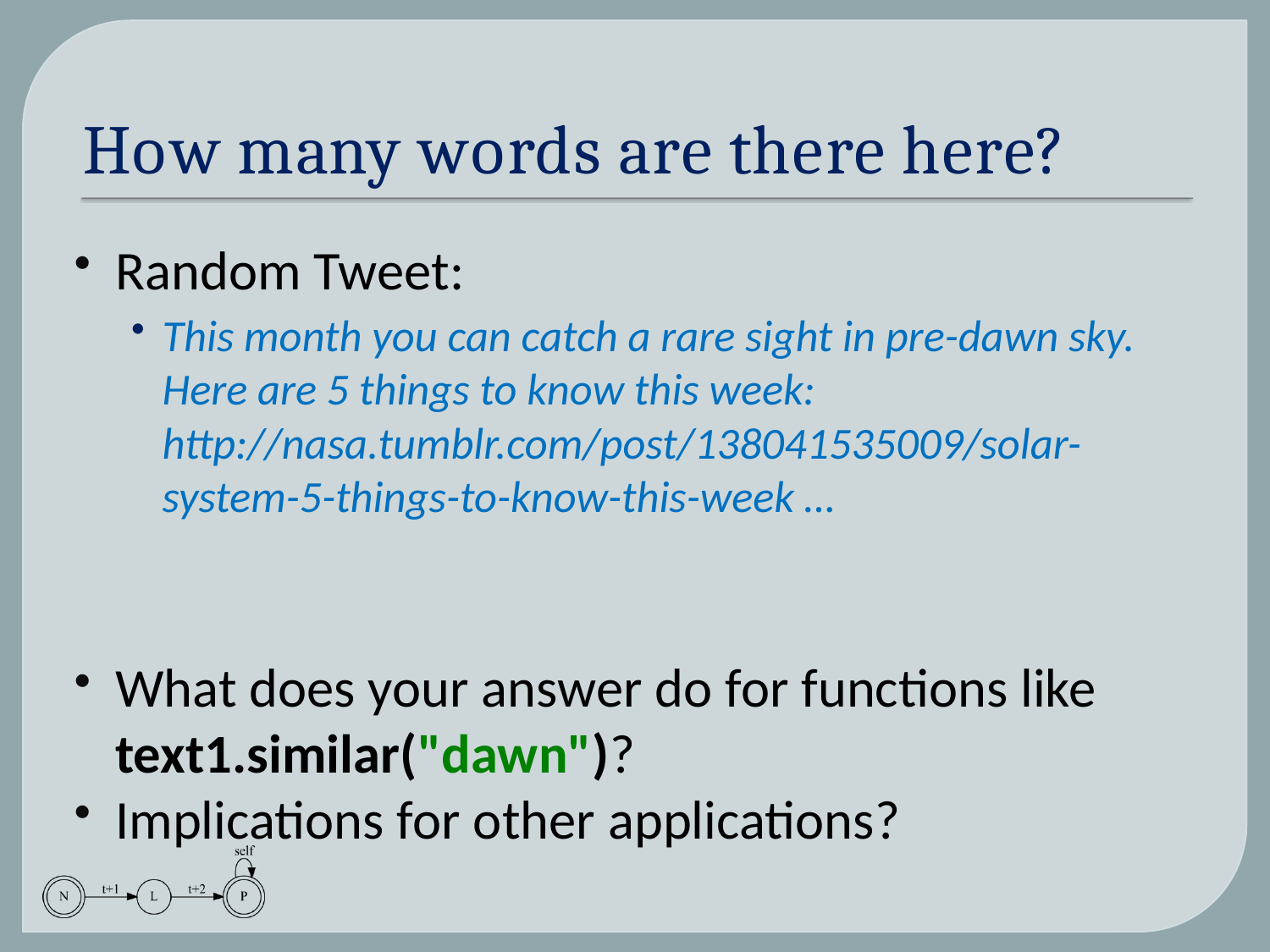

# How many words are there here?
Random Tweet:
This month you can catch a rare sight in pre-dawn sky. Here are 5 things to know this week: http://nasa.tumblr.com/post/138041535009/solar-system-5-things-to-know-this-week …

What does your answer do for functions like text1.similar("dawn")?
Implications for other applications?